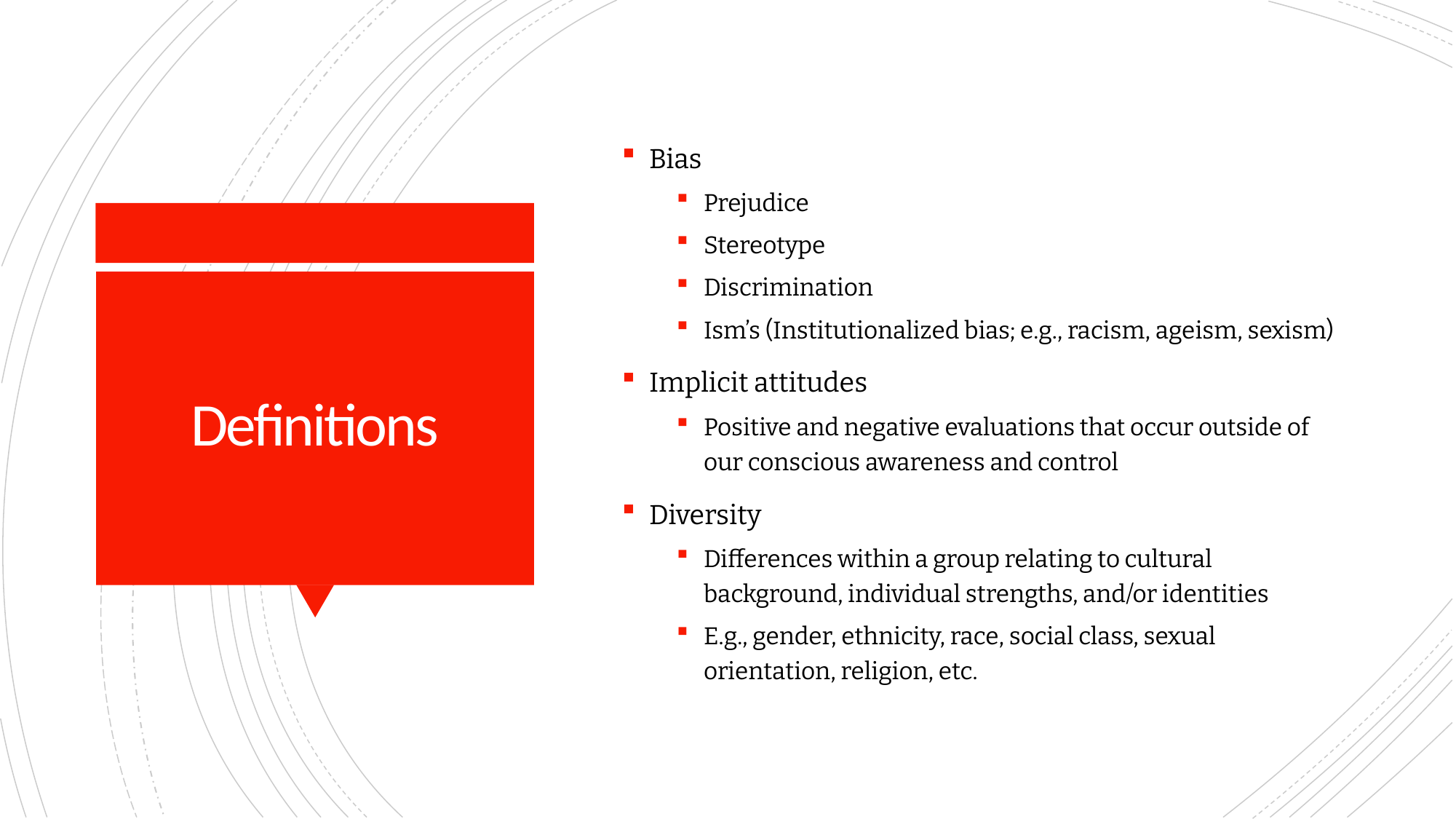

Bias
Prejudice
Stereotype
Discrimination
Ism’s (Institutionalized bias; e.g., racism, ageism, sexism)
Implicit attitudes
Positive and negative evaluations that occur outside of our conscious awareness and control
Diversity
Differences within a group relating to cultural background, individual strengths, and/or identities
E.g., gender, ethnicity, race, social class, sexual orientation, religion, etc.
# Definitions